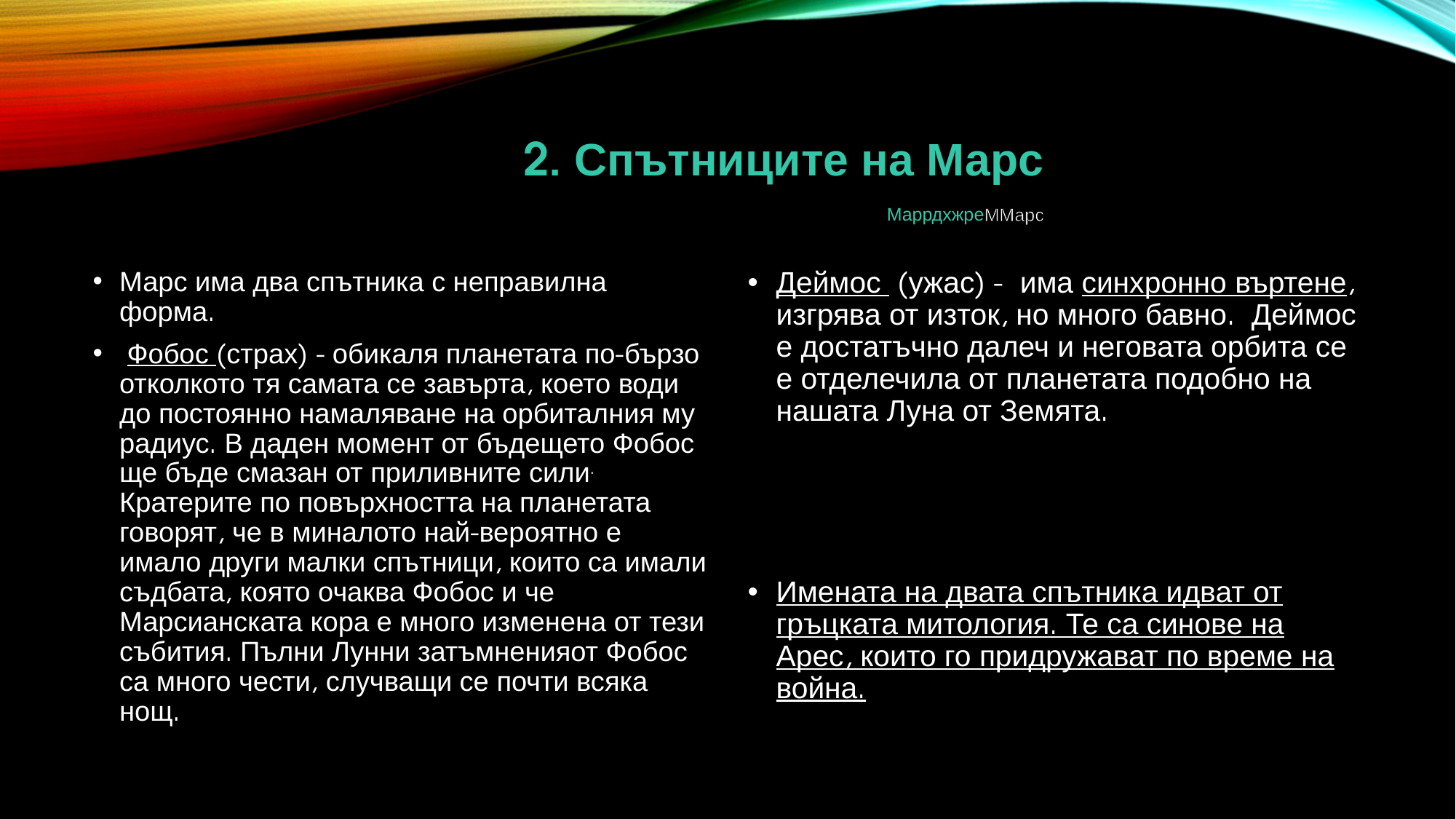

# 2. Спътниците на Марс МаррдхжреММарс
Марс има два спътника с неправилна форма.
 Фобос (страх) - обикаля планетата по-бързо отколкото тя самата се завърта, което води до постоянно намаляване на орбиталния му радиус. В даден момент от бъдещето Фобос ще бъде смазан от приливните сили. Кратерите по повърхността на планетата говорят, че в миналото най-вероятно е имало други малки спътници, които са имали съдбата, която очаква Фобос и че Марсианската кора е много изменена от тези събития. Пълни Лунни затъмненияот Фобос са много чести, случващи се почти всяка нощ.
Деймос  (ужас) -  има синхронно въртене, изгрява от изток, но много бавно.  Деймос е достатъчно далеч и неговата орбита се е отделечила от планетата подобно на нашата Луна от Земята.

Имената на двата спътника идват от гръцката митология. Те са синове на Арес, които го придружават по време на война.